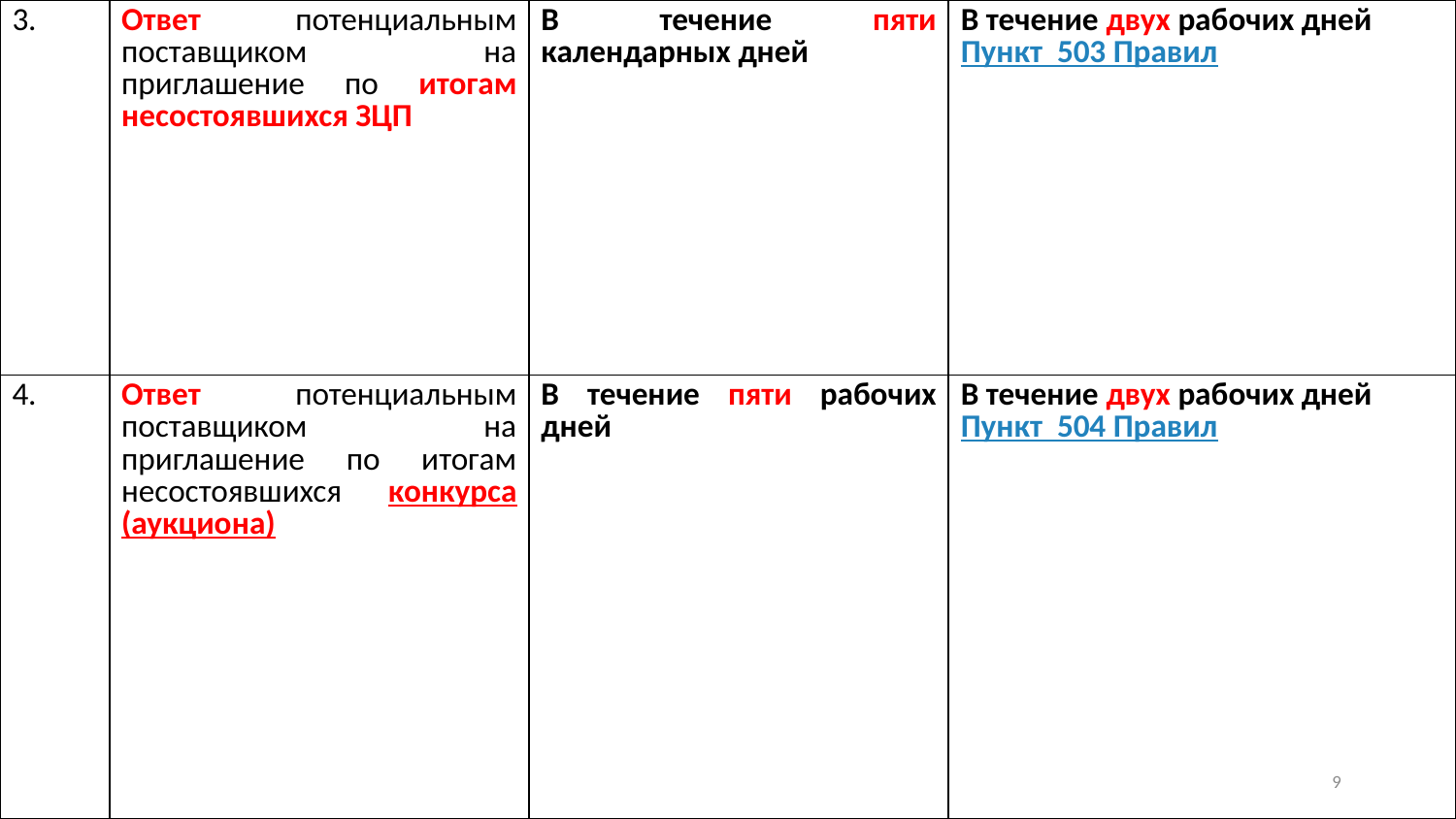

| 3. | Ответ потенциальным поставщиком на приглашение по итогам несостоявшихся ЗЦП | В течение пяти календарных дней | В течение двух рабочих дней Пункт 503 Правил |
| --- | --- | --- | --- |
| 4. | Ответ потенциальным поставщиком на приглашение по итогам несостоявшихся конкурса (аукциона) | В течение пяти рабочих дней | В течение двух рабочих дней Пункт 504 Правил |
9